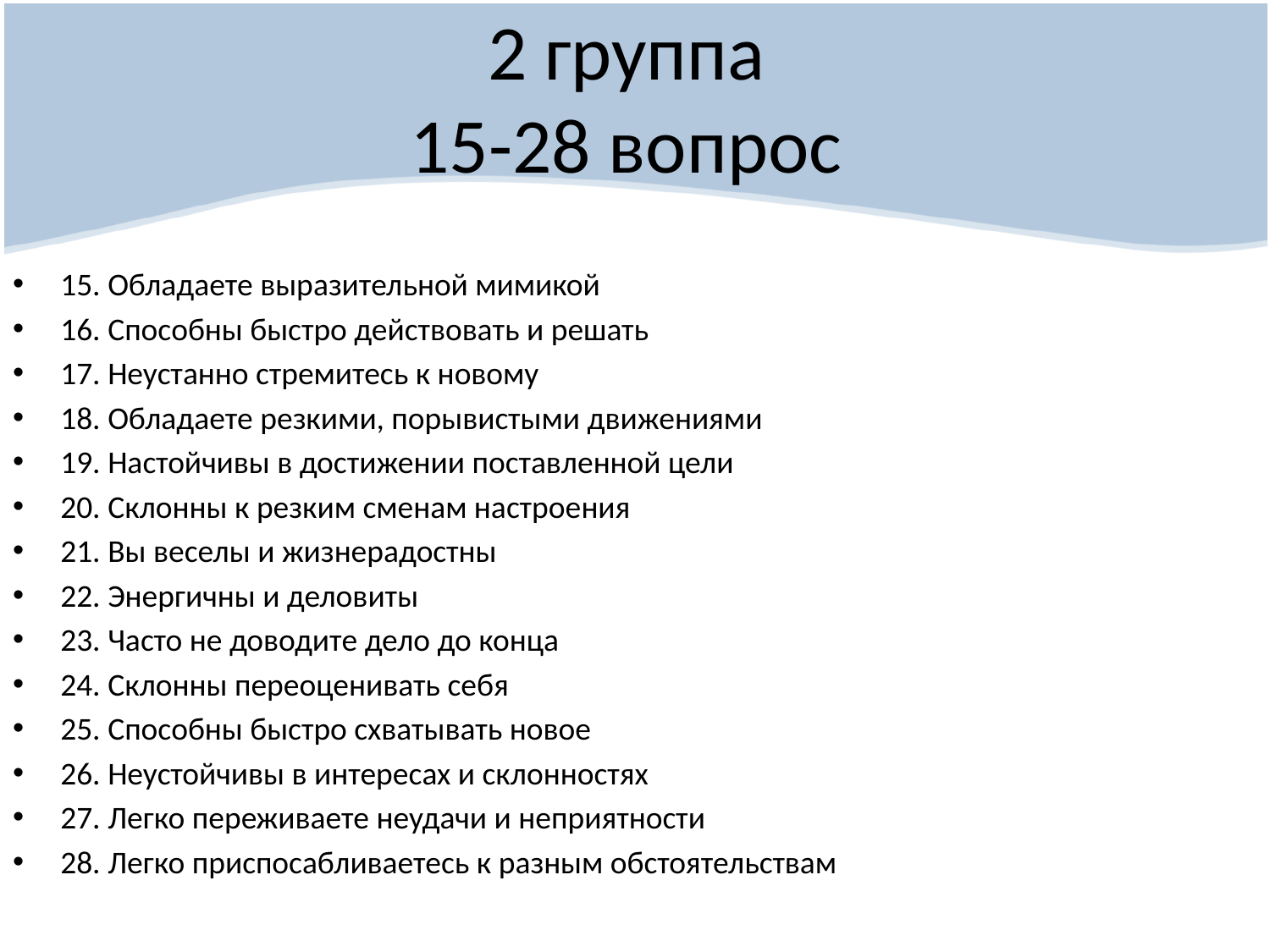

# 2 группа 15-28 вопрос
15. Обладаете выразительной мимикой
16. Способны быстро действовать и решать
17. Неустанно стремитесь к новому
18. Обладаете резкими, порывистыми движениями
19. Настойчивы в достижении поставленной цели
20. Склонны к резким сменам настроения
21. Вы веселы и жизнерадостны
22. Энергичны и деловиты
23. Часто не доводите дело до конца
24. Склонны переоценивать себя
25. Способны быстро схватывать новое
26. Неустойчивы в интересах и склонностях
27. Легко переживаете неудачи и неприятности
28. Легко приспосабливаетесь к разным обстоятельствам